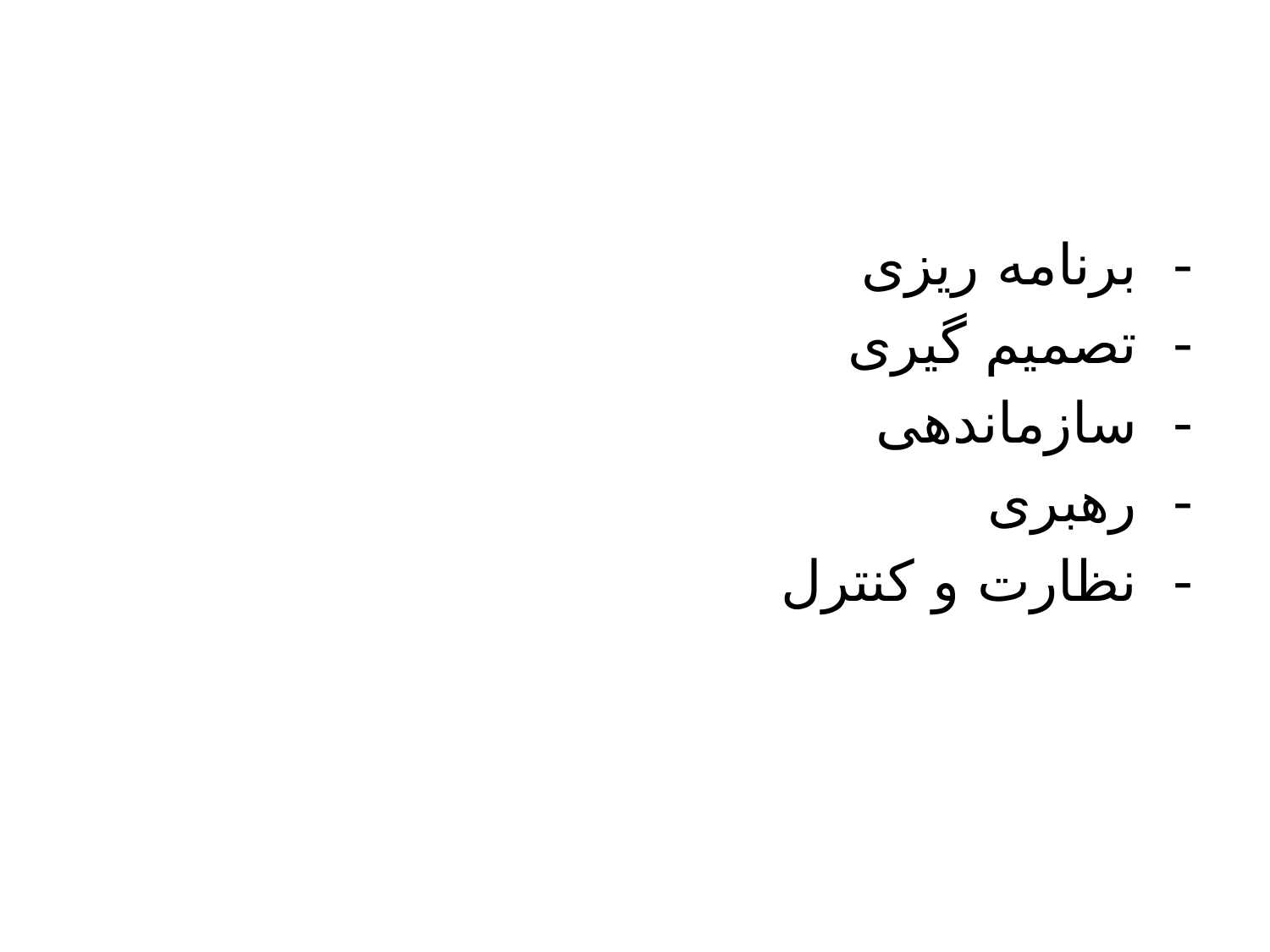

#
-  برنامه ریزی
-  تصمیم گیری
-  سازماندهی
-  رهبری
-  نظارت و کنترل